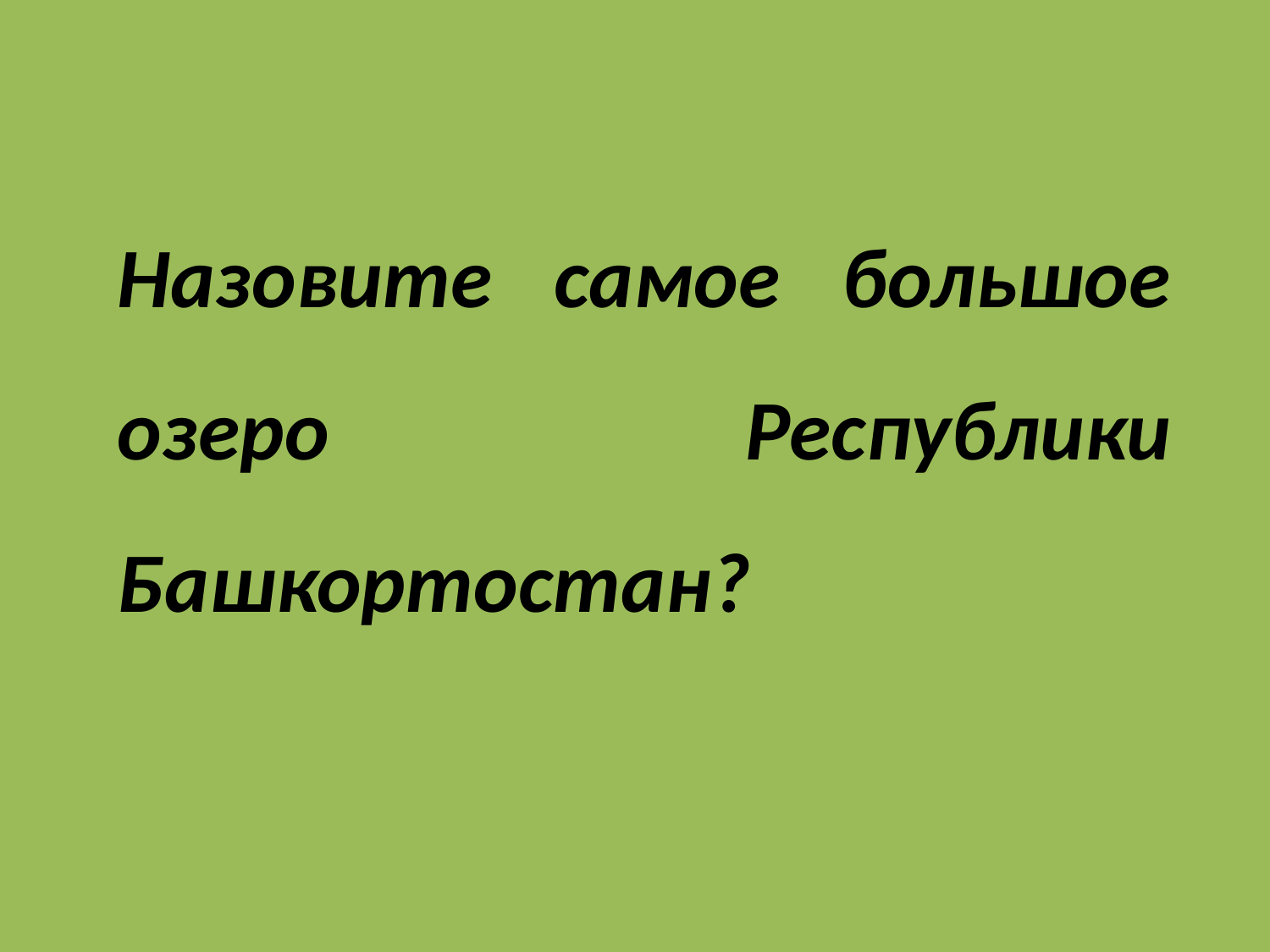

# Назовите самое большое озеро Республики Башкортостан?